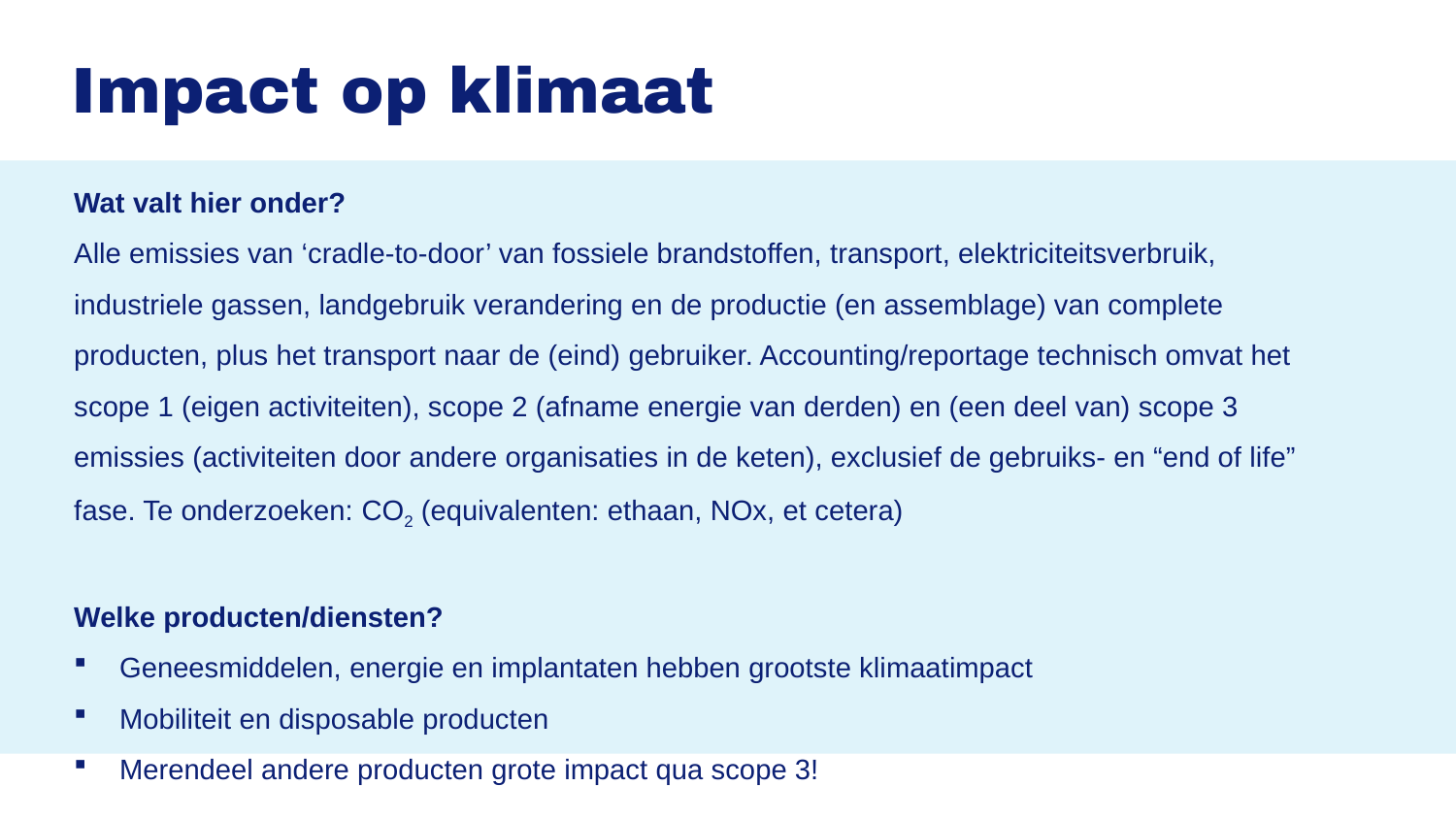

# Impact op klimaat
Wat valt hier onder?
Alle emissies van ‘cradle-to-door’ van fossiele brandstoffen, transport, elektriciteitsverbruik, industriele gassen, landgebruik verandering en de productie (en assemblage) van complete producten, plus het transport naar de (eind) gebruiker. Accounting/reportage technisch omvat het scope 1 (eigen activiteiten), scope 2 (afname energie van derden) en (een deel van) scope 3 emissies (activiteiten door andere organisaties in de keten), exclusief de gebruiks- en “end of life” fase. Te onderzoeken: CO2 (equivalenten: ethaan, NOx, et cetera)

Welke producten/diensten?
Geneesmiddelen, energie en implantaten hebben grootste klimaatimpact
Mobiliteit en disposable producten
Merendeel andere producten grote impact qua scope 3!